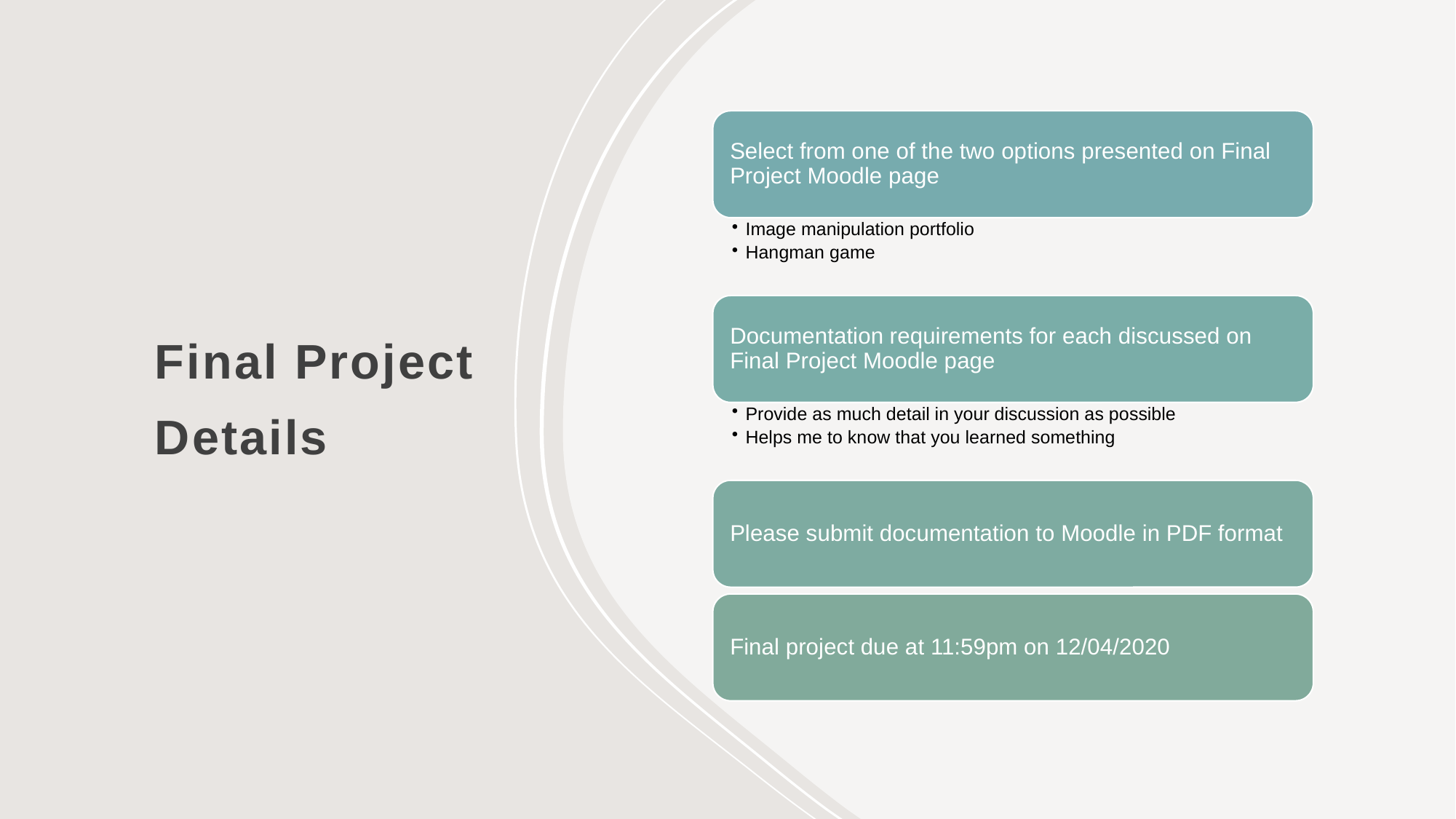

Select from one of the two options presented on Final Project Moodle page
Image manipulation portfolio
Hangman game
Documentation requirements for each discussed on Final Project Moodle page
Provide as much detail in your discussion as possible
Helps me to know that you learned something
Please submit documentation to Moodle in PDF format
Final project due at 11:59pm on 12/04/2020
# Final Project Details